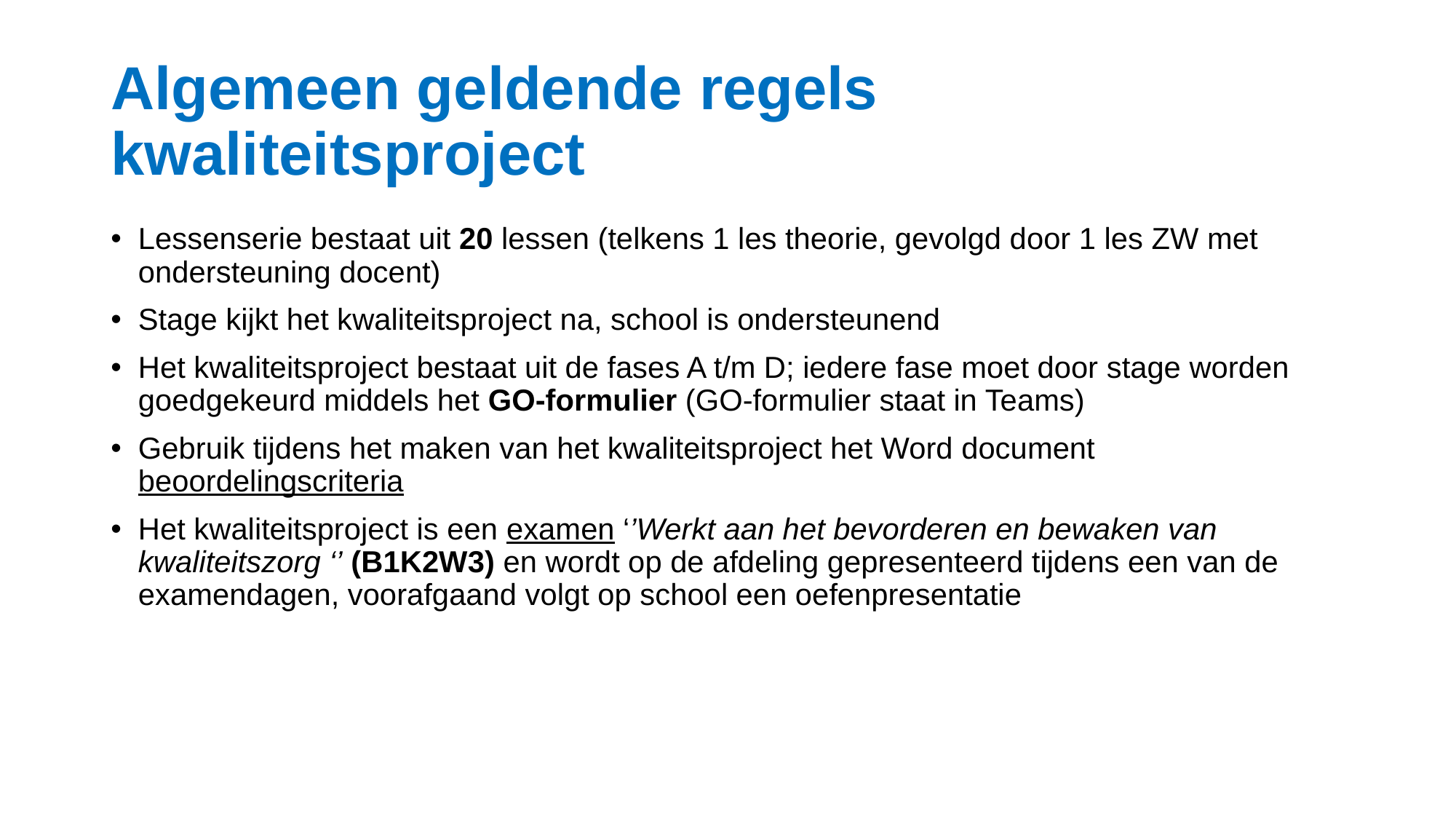

# Algemeen geldende regels kwaliteitsproject
Lessenserie bestaat uit 20 lessen (telkens 1 les theorie, gevolgd door 1 les ZW met ondersteuning docent)
Stage kijkt het kwaliteitsproject na, school is ondersteunend
Het kwaliteitsproject bestaat uit de fases A t/m D; iedere fase moet door stage worden goedgekeurd middels het GO-formulier (GO-formulier staat in Teams)
Gebruik tijdens het maken van het kwaliteitsproject het Word document beoordelingscriteria
Het kwaliteitsproject is een examen ‘’Werkt aan het bevorderen en bewaken van kwaliteitszorg ‘’ (B1K2W3) en wordt op de afdeling gepresenteerd tijdens een van de examendagen, voorafgaand volgt op school een oefenpresentatie